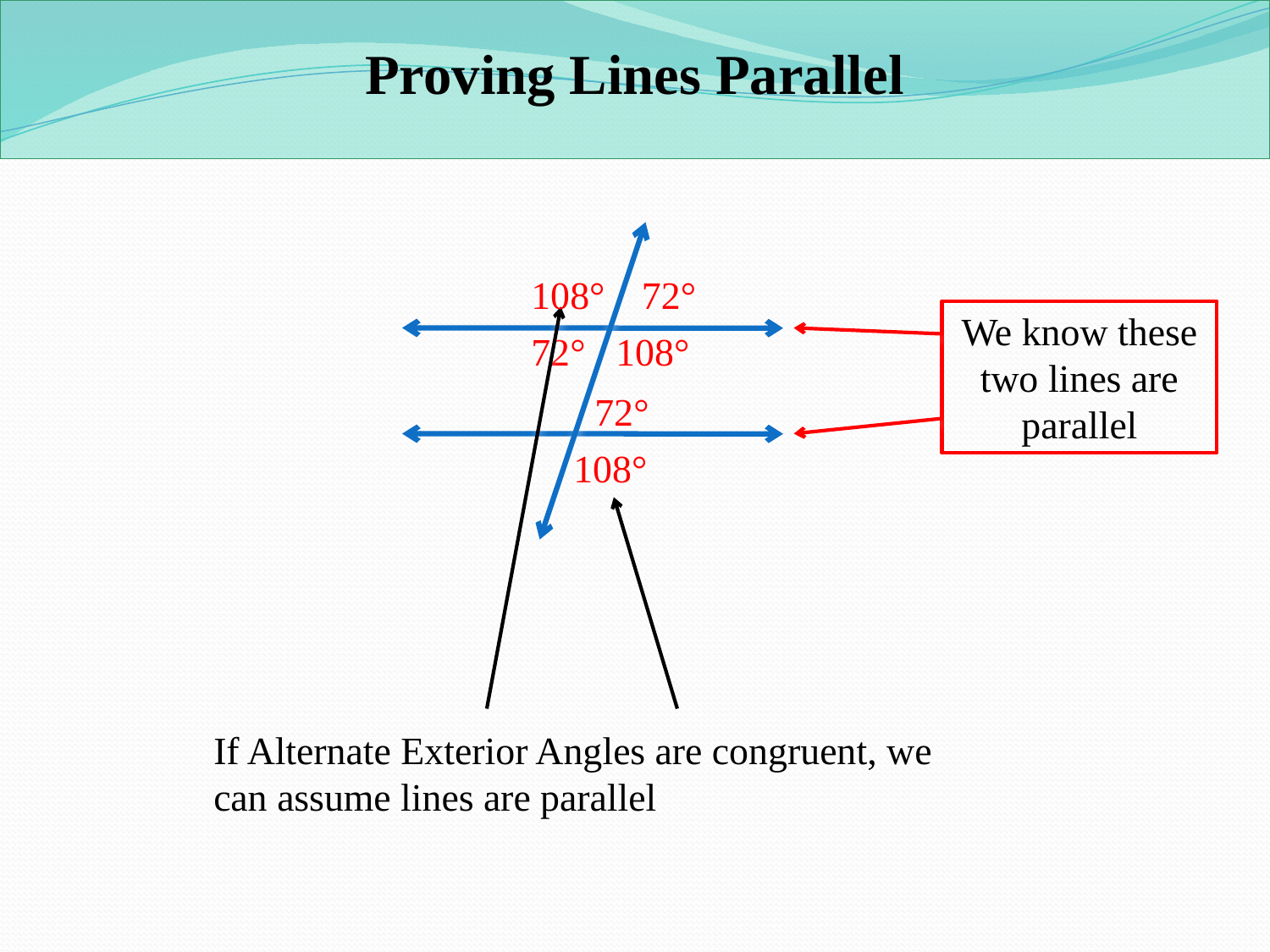

Proving Lines Parallel
108°
72°
We know these two lines are parallel
72°
108°
72°
108°
If Alternate Exterior Angles are congruent, we can assume lines are parallel